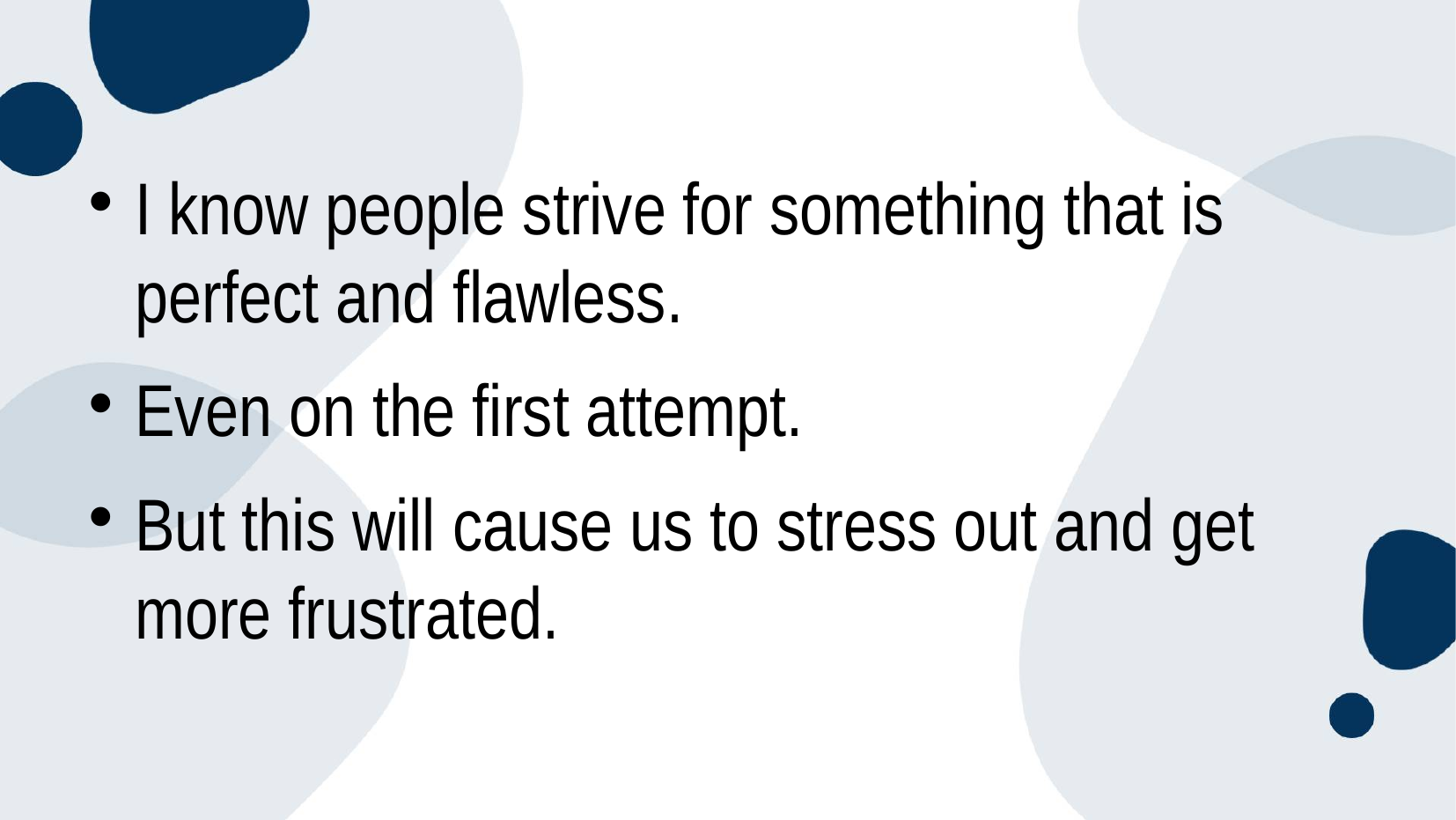

# I know people strive for something that is perfect and flawless.
Even on the first attempt.
But this will cause us to stress out and get more frustrated.